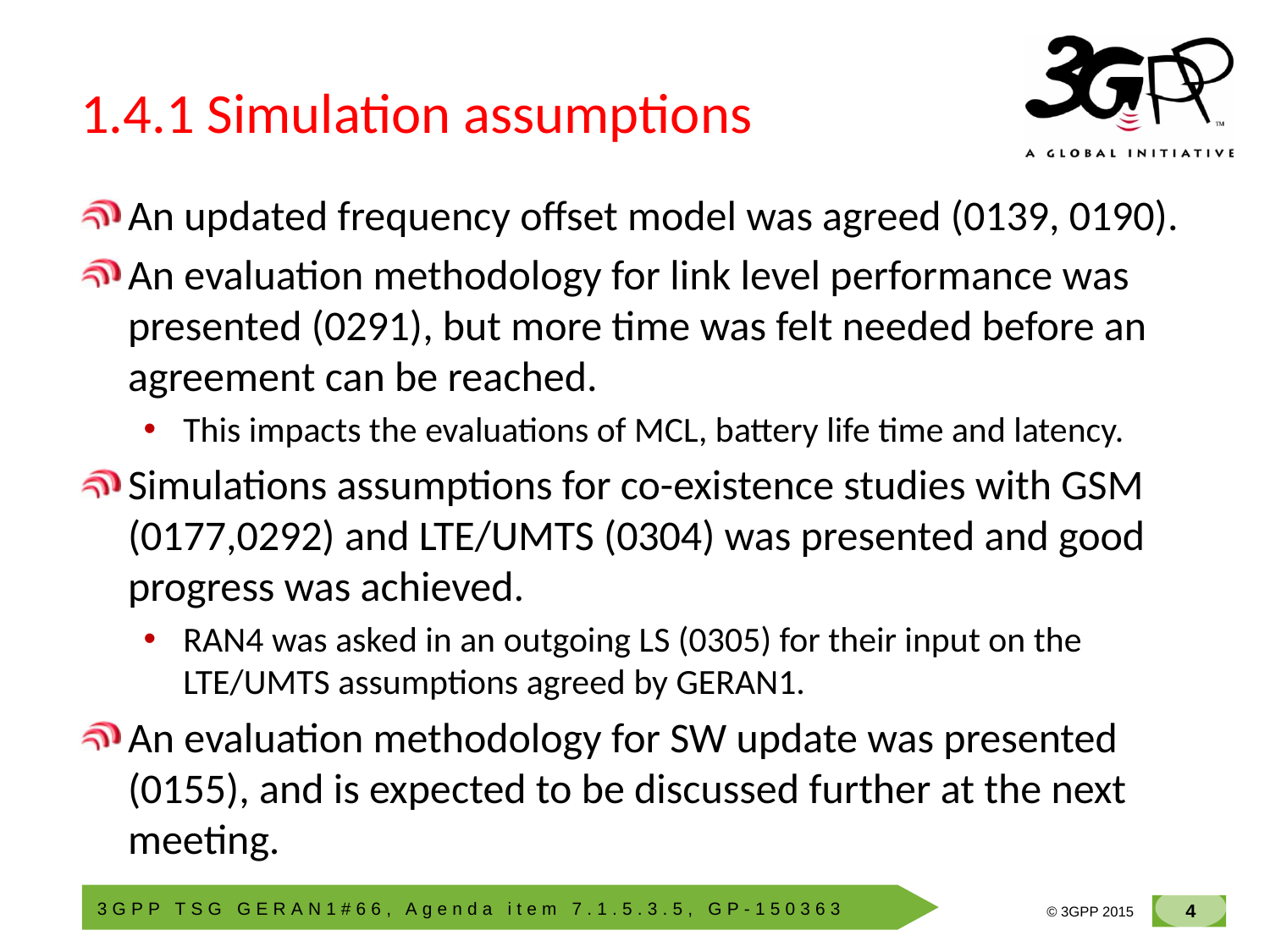

# 1.4.1 Simulation assumptions
An updated frequency offset model was agreed (0139, 0190).
An evaluation methodology for link level performance was presented (0291), but more time was felt needed before an agreement can be reached.
This impacts the evaluations of MCL, battery life time and latency.
Simulations assumptions for co-existence studies with GSM (0177,0292) and LTE/UMTS (0304) was presented and good progress was achieved.
RAN4 was asked in an outgoing LS (0305) for their input on the LTE/UMTS assumptions agreed by GERAN1.
An evaluation methodology for SW update was presented (0155), and is expected to be discussed further at the next meeting.